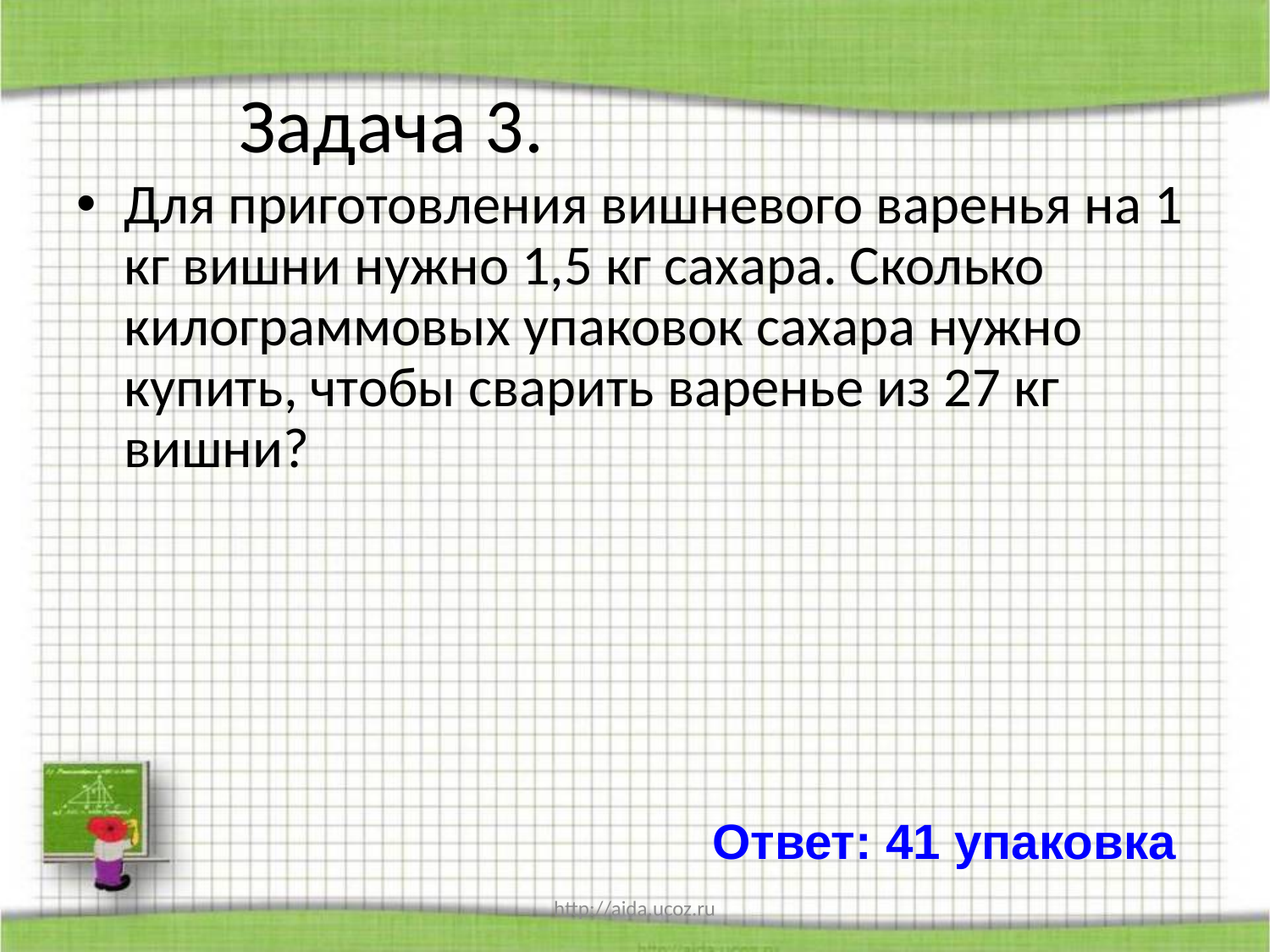

# Задача 3.
Для приготовления вишневого варенья на 1 кг вишни нужно 1,5 кг сахара. Сколько килограммовых упаковок сахара нужно купить, чтобы сварить варенье из 27 кг вишни?
Ответ: 41 упаковка
http://aida.ucoz.ru